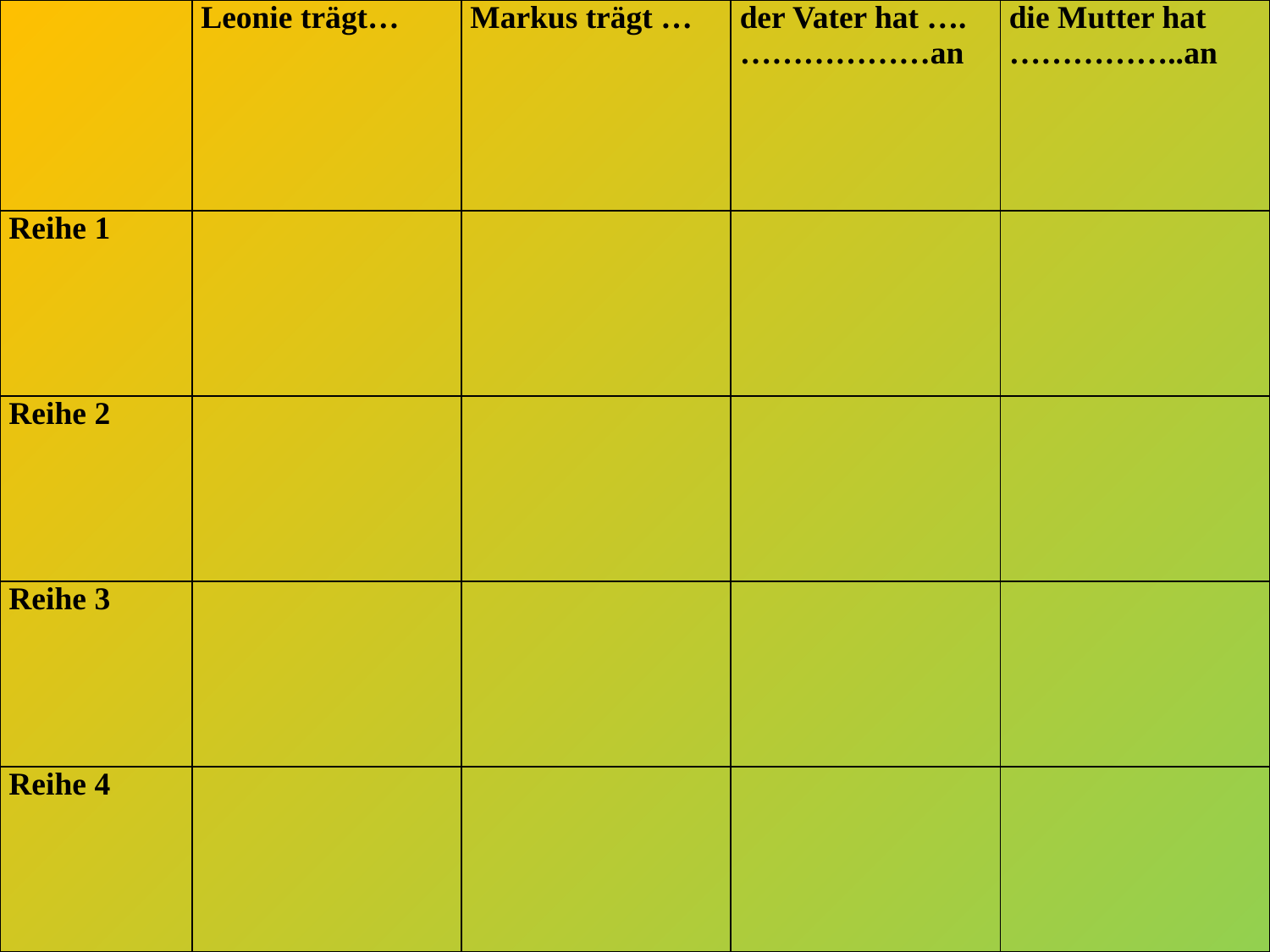

|  | Leonie trägt… | Markus trägt … | der Vater hat …. ………………an | die Mutter hat ……………..an |
| --- | --- | --- | --- | --- |
| Reihe 1 |  |  |  |  |
| Reihe 2 |  |  |  |  |
| Reihe 3 |  |  |  |  |
| Reihe 4 |  |  |  |  |